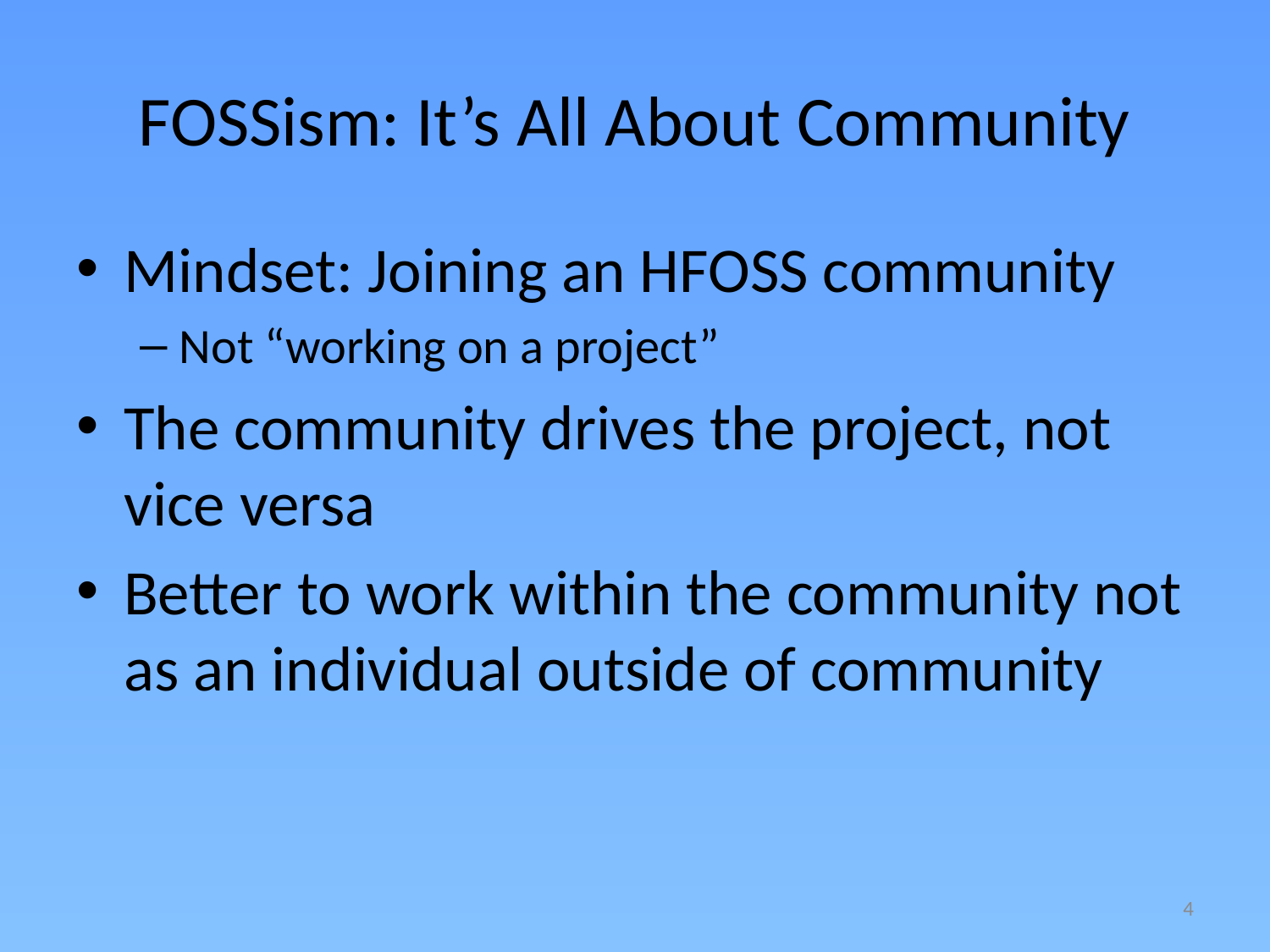

# FOSSism: It’s All About Community
Mindset: Joining an HFOSS community
Not “working on a project”
The community drives the project, not vice versa
Better to work within the community not as an individual outside of community
4